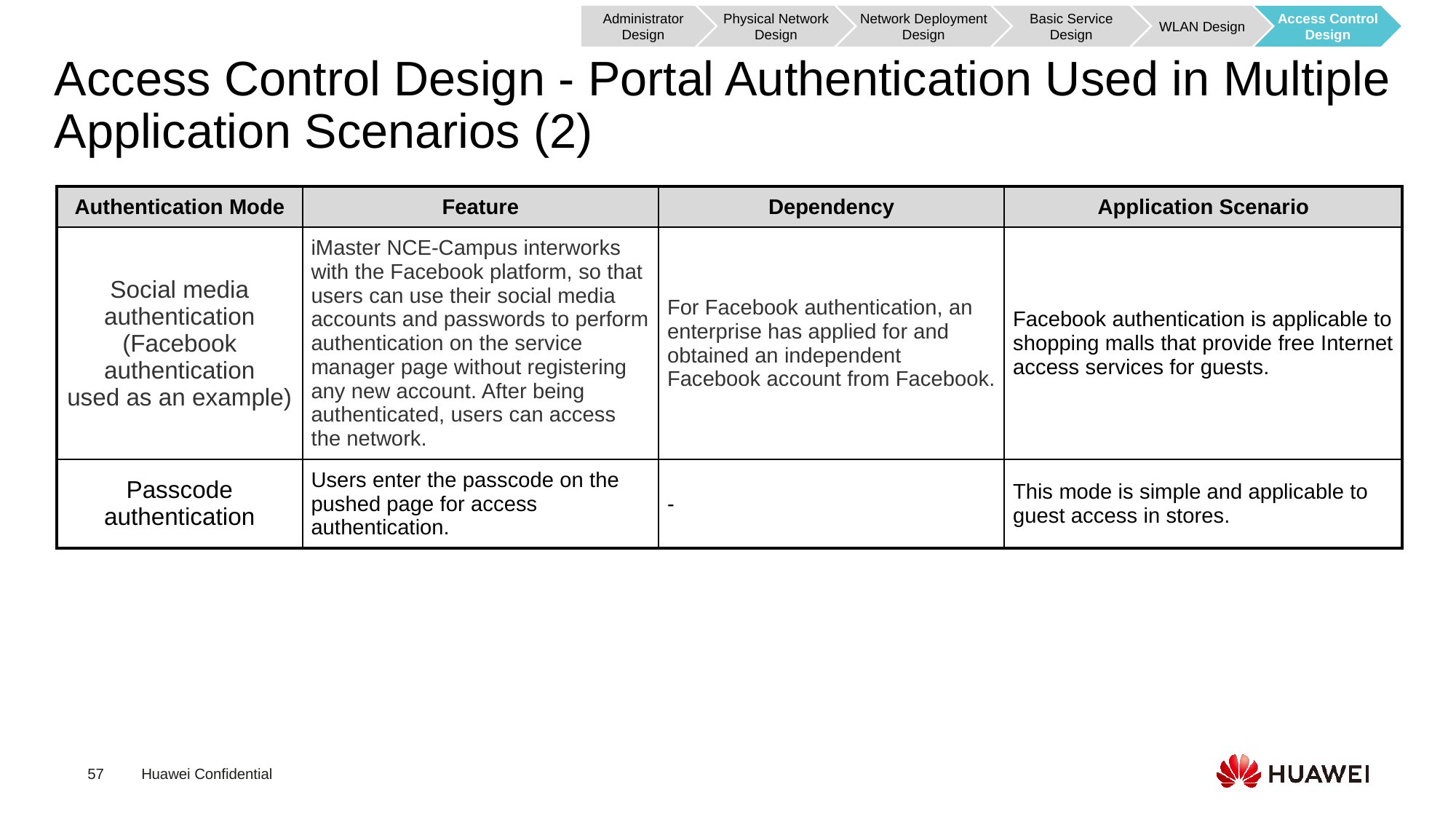

Administrator Design
Physical Network Design
Network Deployment Design
Basic Service Design
WLAN Design
Access Control Design
# Access Control Design - Portal Authentication Used in Multiple Application Scenarios (2)
| Authentication Mode | Feature | Dependency | Application Scenario |
| --- | --- | --- | --- |
| Social media authentication (Facebook authentication used as an example) | iMaster NCE-Campus interworks with the Facebook platform, so that users can use their social media accounts and passwords to perform authentication on the service manager page without registering any new account. After being authenticated, users can access the network. | For Facebook authentication, an enterprise has applied for and obtained an independent Facebook account from Facebook. | Facebook authentication is applicable to shopping malls that provide free Internet access services for guests. |
| Passcode authentication | Users enter the passcode on the pushed page for access authentication. | - | This mode is simple and applicable to guest access in stores. |